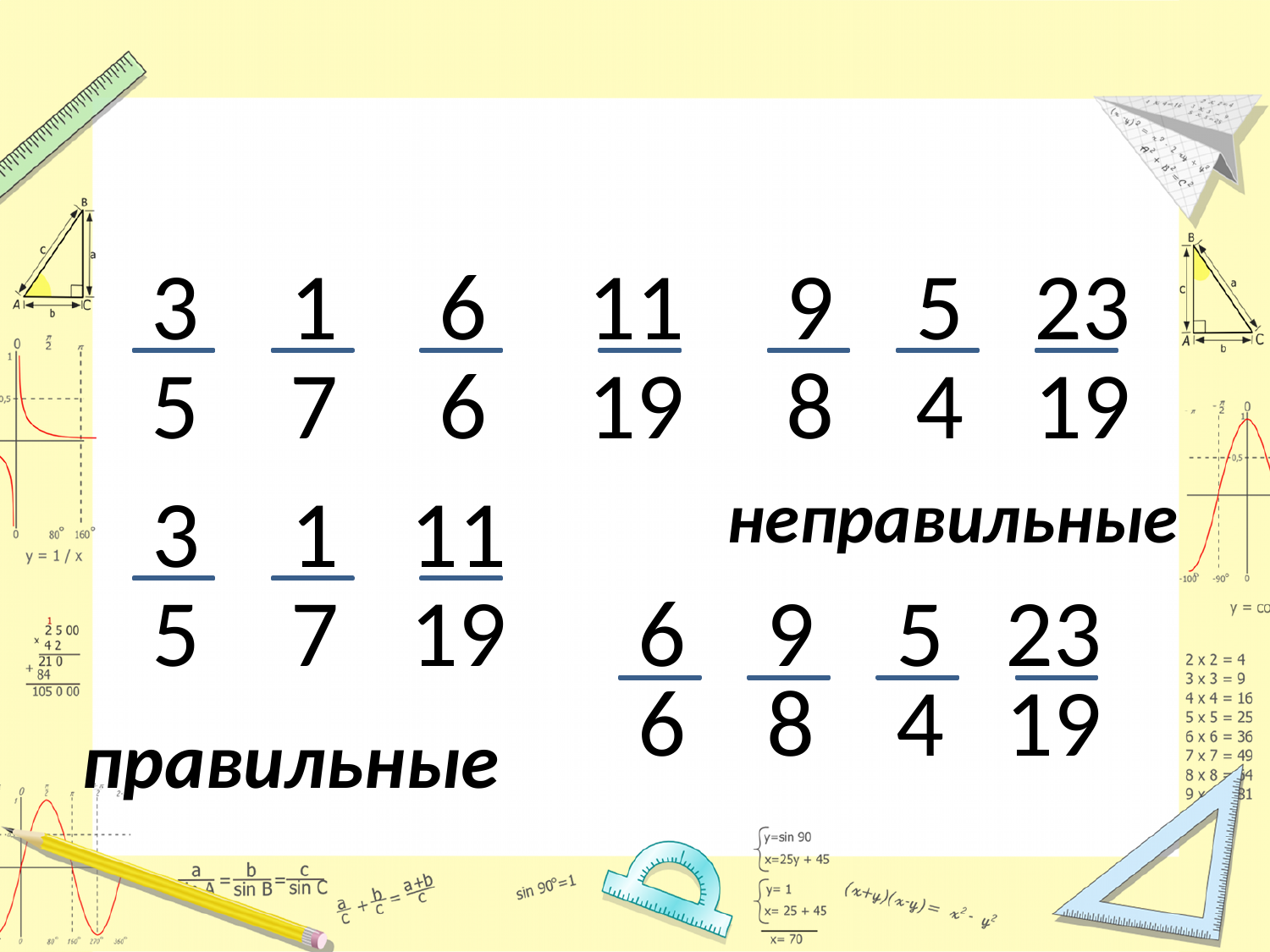

3
1
6
11
9
5
23
5
7
6
19
8
4
19

3
1
11
неправильные
5
7
19
6
9
5
23

6
8
4
19

правильные